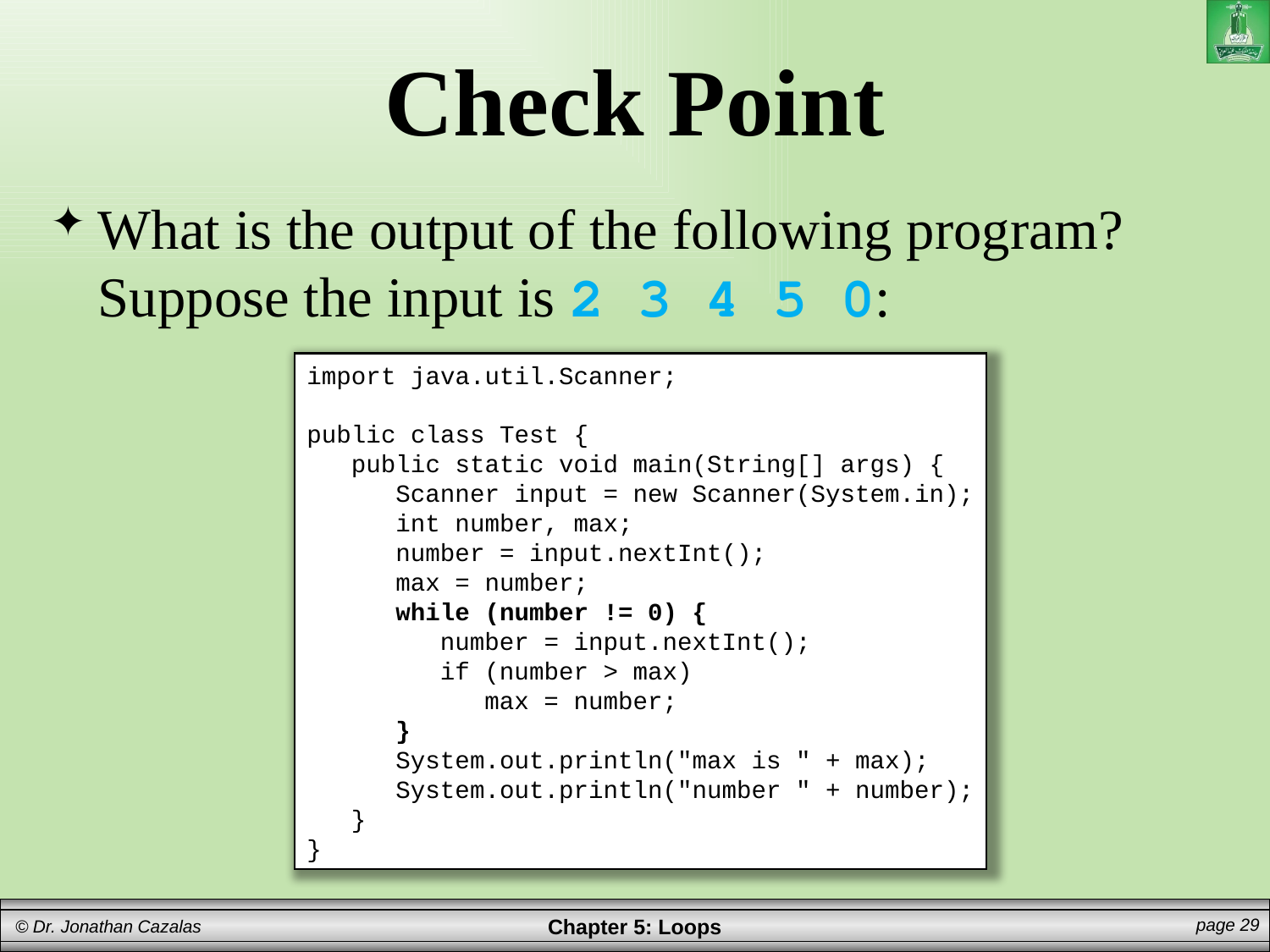

# Check Point
What is the output of the following program? Suppose the input is 2 3 4 5 0:

import java.util.Scanner;

public class Test {
   public static void main(String[] args) {
      Scanner input = new Scanner(System.in);
      int number, max;
      number = input.nextInt();
      max = number;
      while (number != 0) {
         number = input.nextInt();
         if (number > max)
            max = number;
      }
      System.out.println("max is " + max);
      System.out.println("number " + number);
   }
}